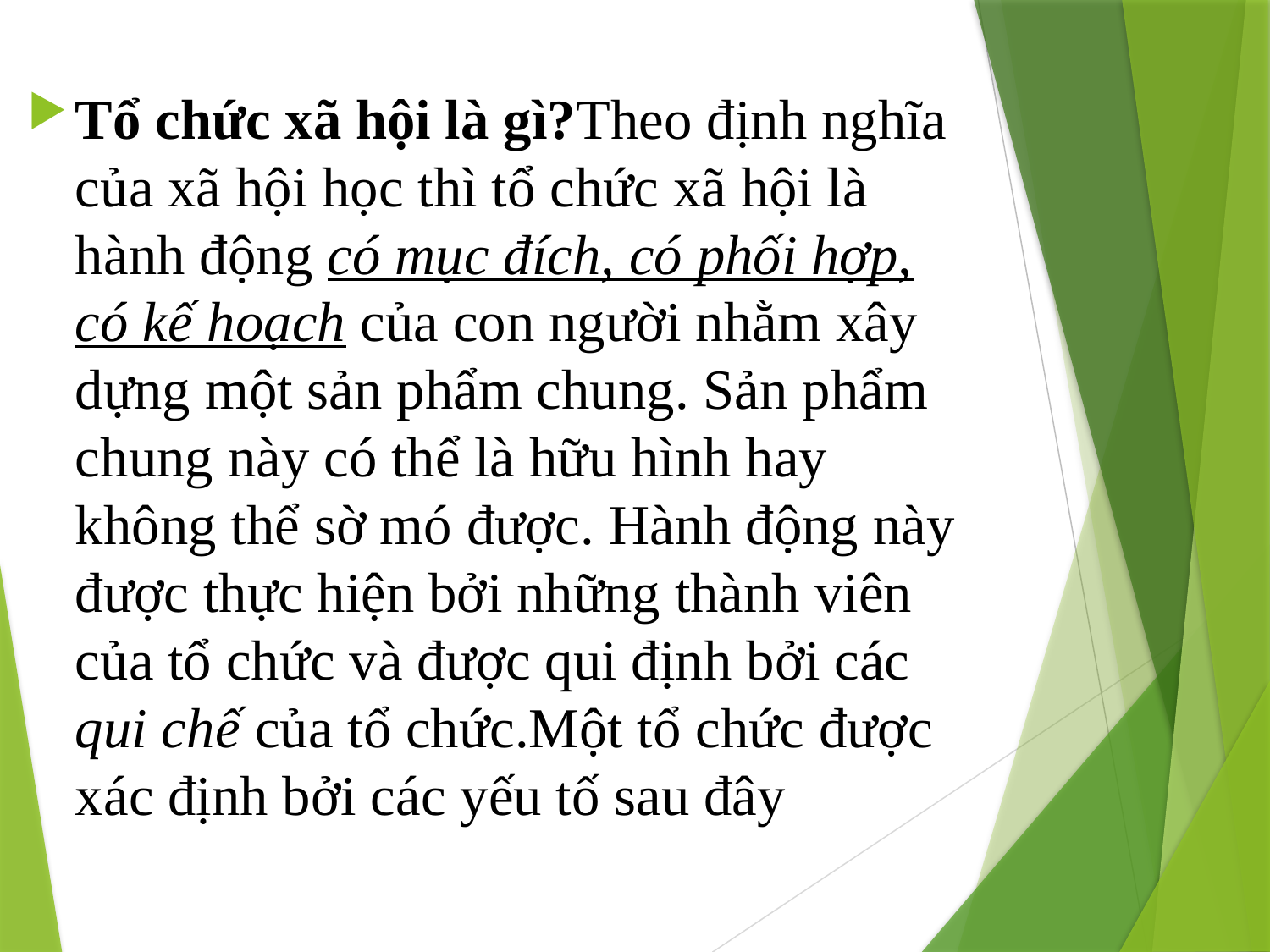

Tổ chức xã hội là gì?Theo định nghĩa của xã hội học thì tổ chức xã hội là hành động có mục đích, có phối hợp, có kế hoạch của con người nhằm xây dựng một sản phẩm chung. Sản phẩm chung này có thể là hữu hình hay không thể sờ mó được. Hành động này được thực hiện bởi những thành viên của tổ chức và được qui định bởi các qui chế của tổ chức.Một tổ chức được xác định bởi các yếu tố sau đây